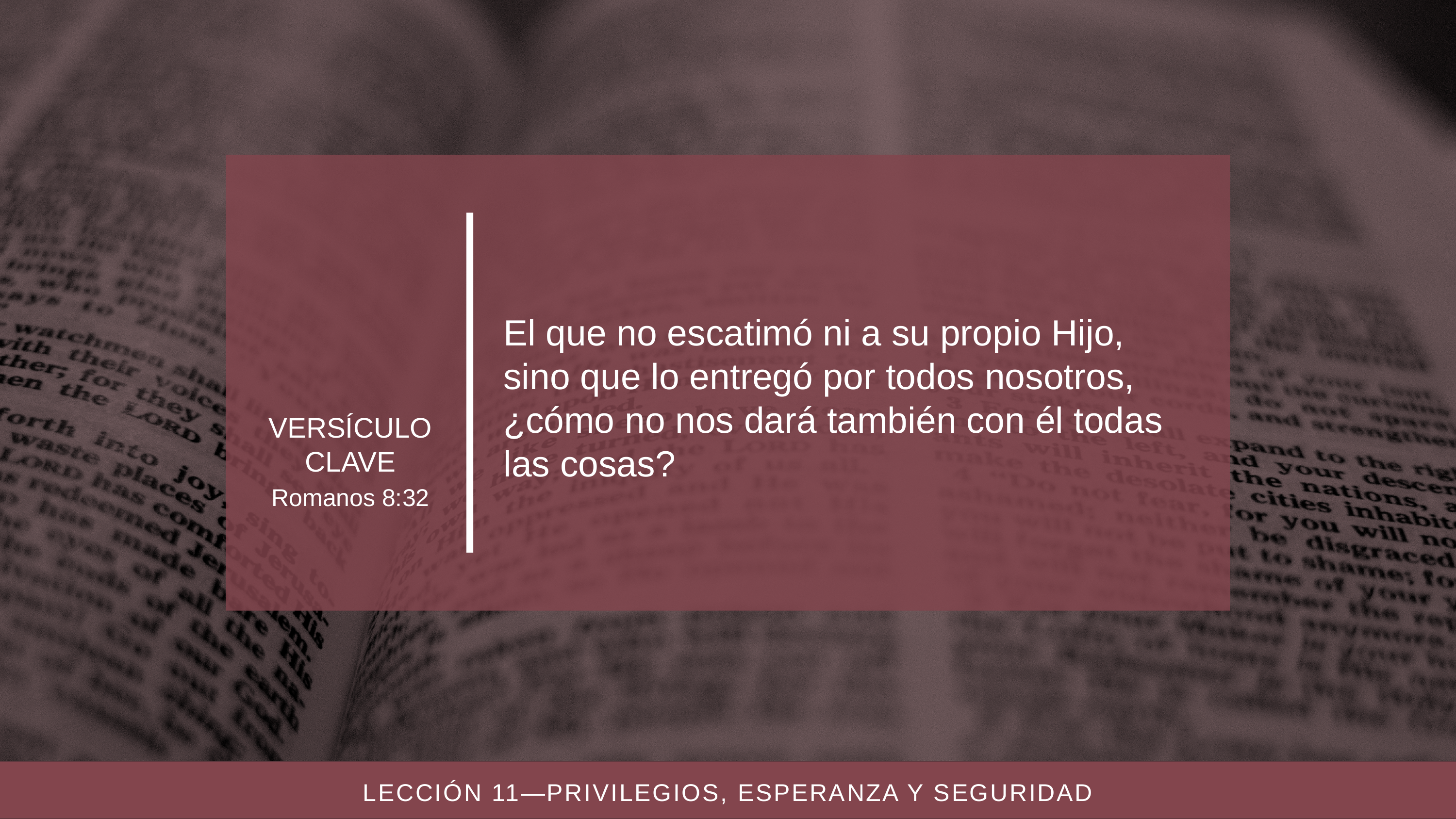

El que no escatimó ni a su propio Hijo, sino que lo entregó por todos nosotros, ¿cómo no nos dará también con él todas las cosas?